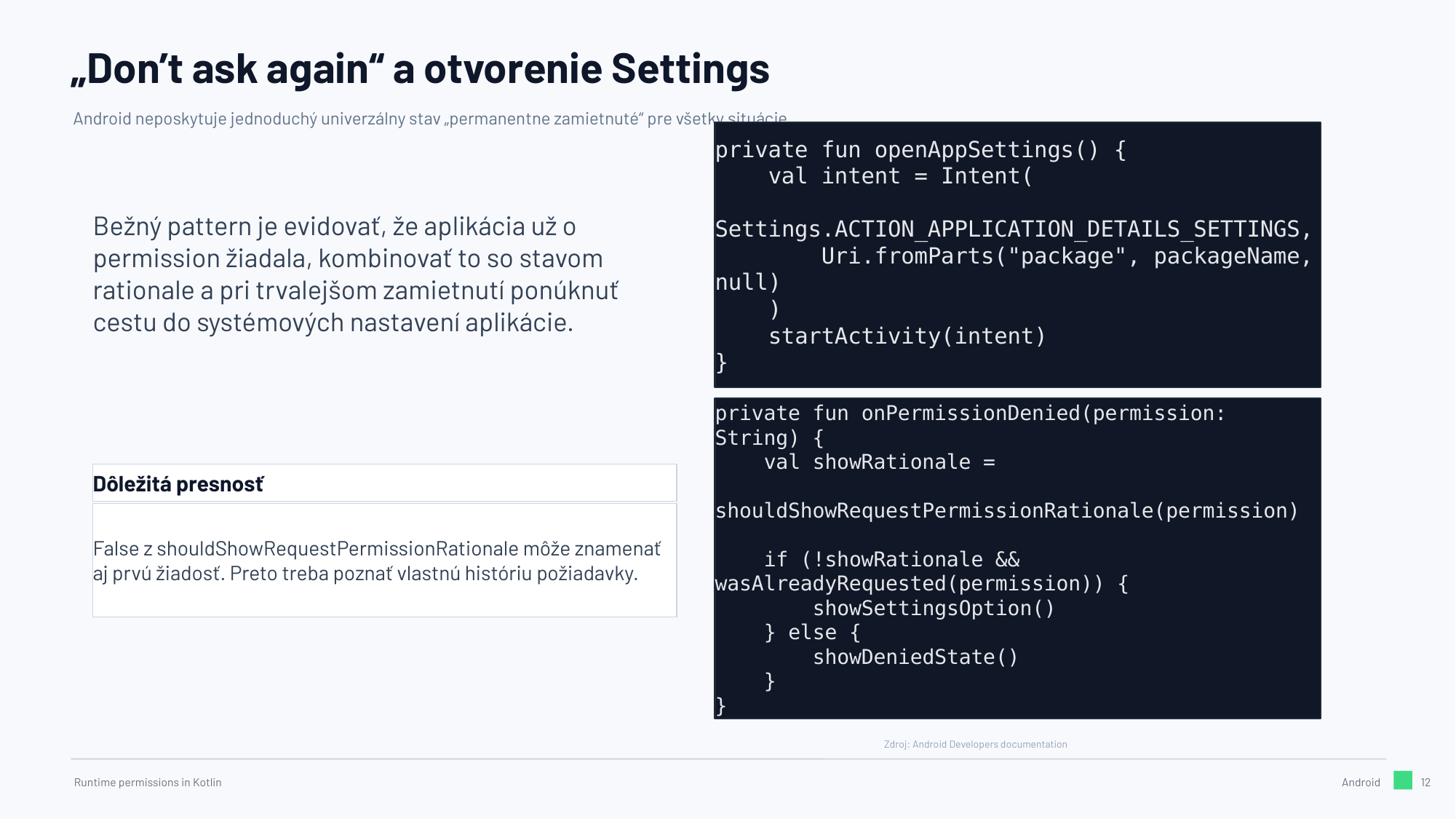

„Don’t ask again“ a otvorenie Settings
Android neposkytuje jednoduchý univerzálny stav „permanentne zamietnuté“ pre všetky situácie.
private fun openAppSettings() {
    val intent = Intent(
        Settings.ACTION_APPLICATION_DETAILS_SETTINGS,
        Uri.fromParts("package", packageName, null)
    )
    startActivity(intent)
}
Bežný pattern je evidovať, že aplikácia už o permission žiadala, kombinovať to so stavom rationale a pri trvalejšom zamietnutí ponúknuť cestu do systémových nastavení aplikácie.
private fun onPermissionDenied(permission: String) {
    val showRationale =
        shouldShowRequestPermissionRationale(permission)

    if (!showRationale && wasAlreadyRequested(permission)) {
        showSettingsOption()
    } else {
        showDeniedState()
    }
}
Dôležitá presnosť
False z shouldShowRequestPermissionRationale môže znamenať aj prvú žiadosť. Preto treba poznať vlastnú históriu požiadavky.
Zdroj: Android Developers documentation
12